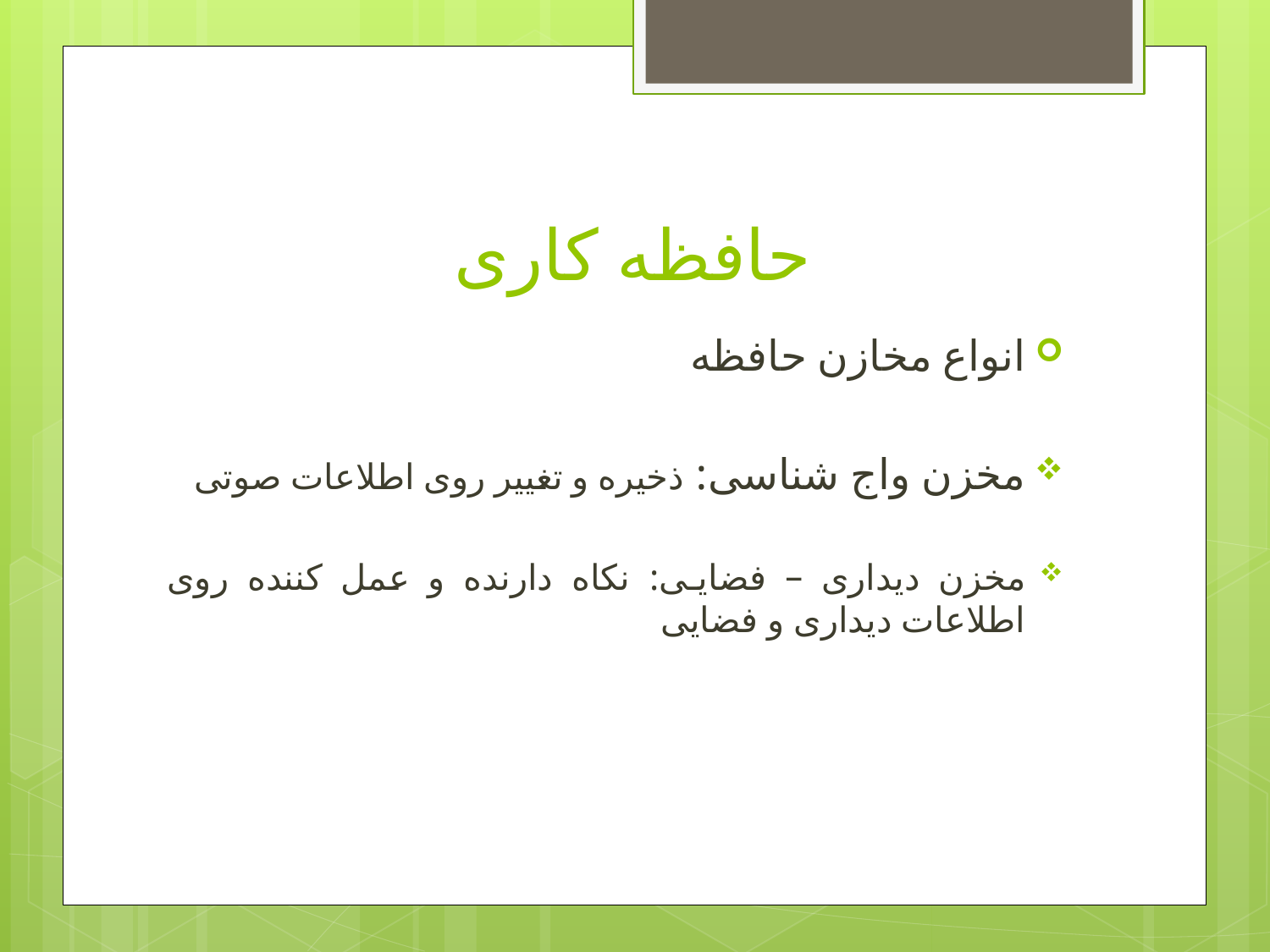

# حافظه کاری
انواع مخازن حافظه

مخزن واج شناسی: ذخیره و تغییر روی اطلاعات صوتی

مخزن دیداری – فضایی: نکاه دارنده و عمل کننده روی اطلاعات دیداری و فضایی